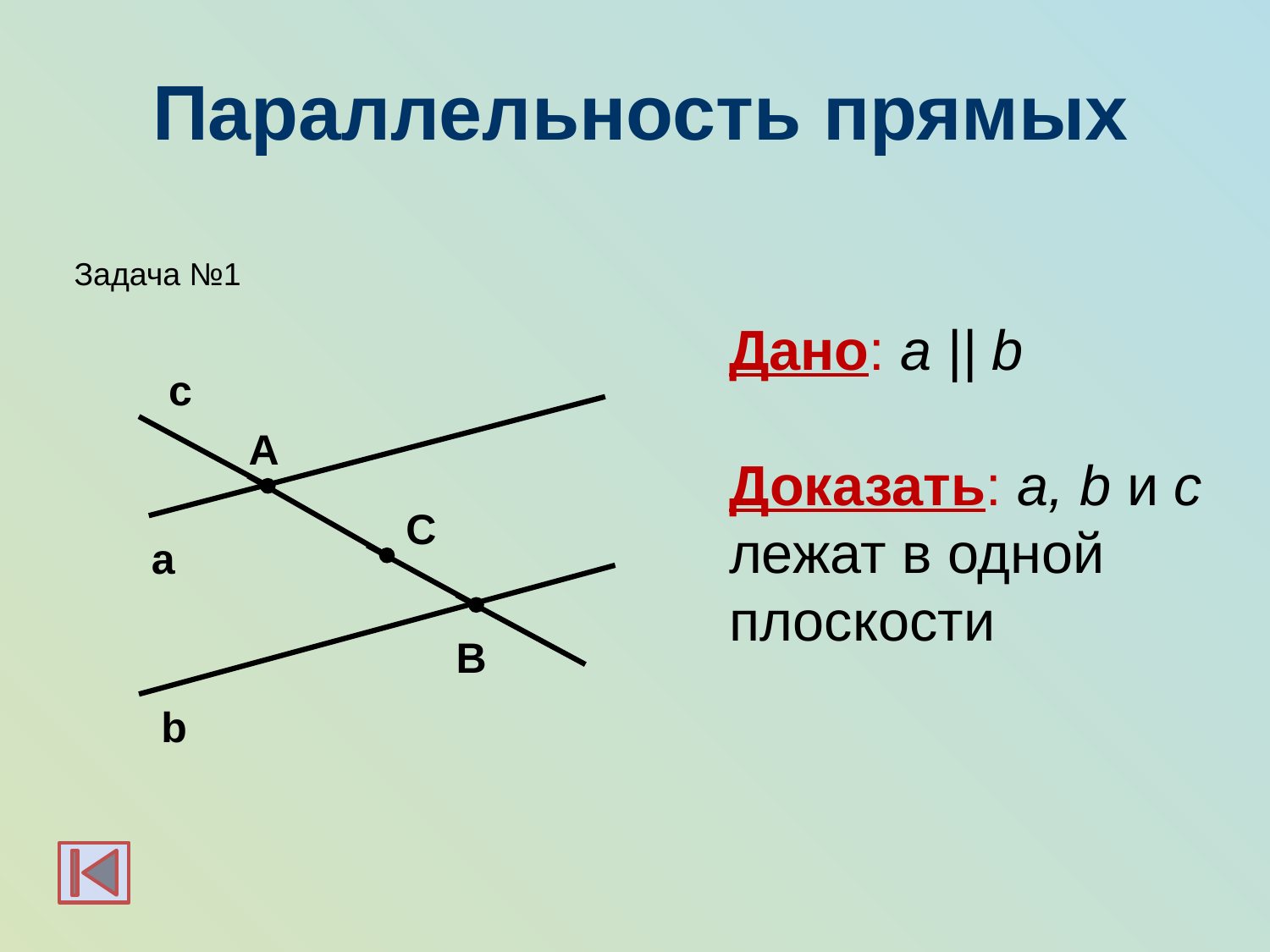

# Параллельность прямых
Задача №1
Дано: a || b

Доказать: a, b и c
лежат в одной
плоскости
с
А
С
а
В
b